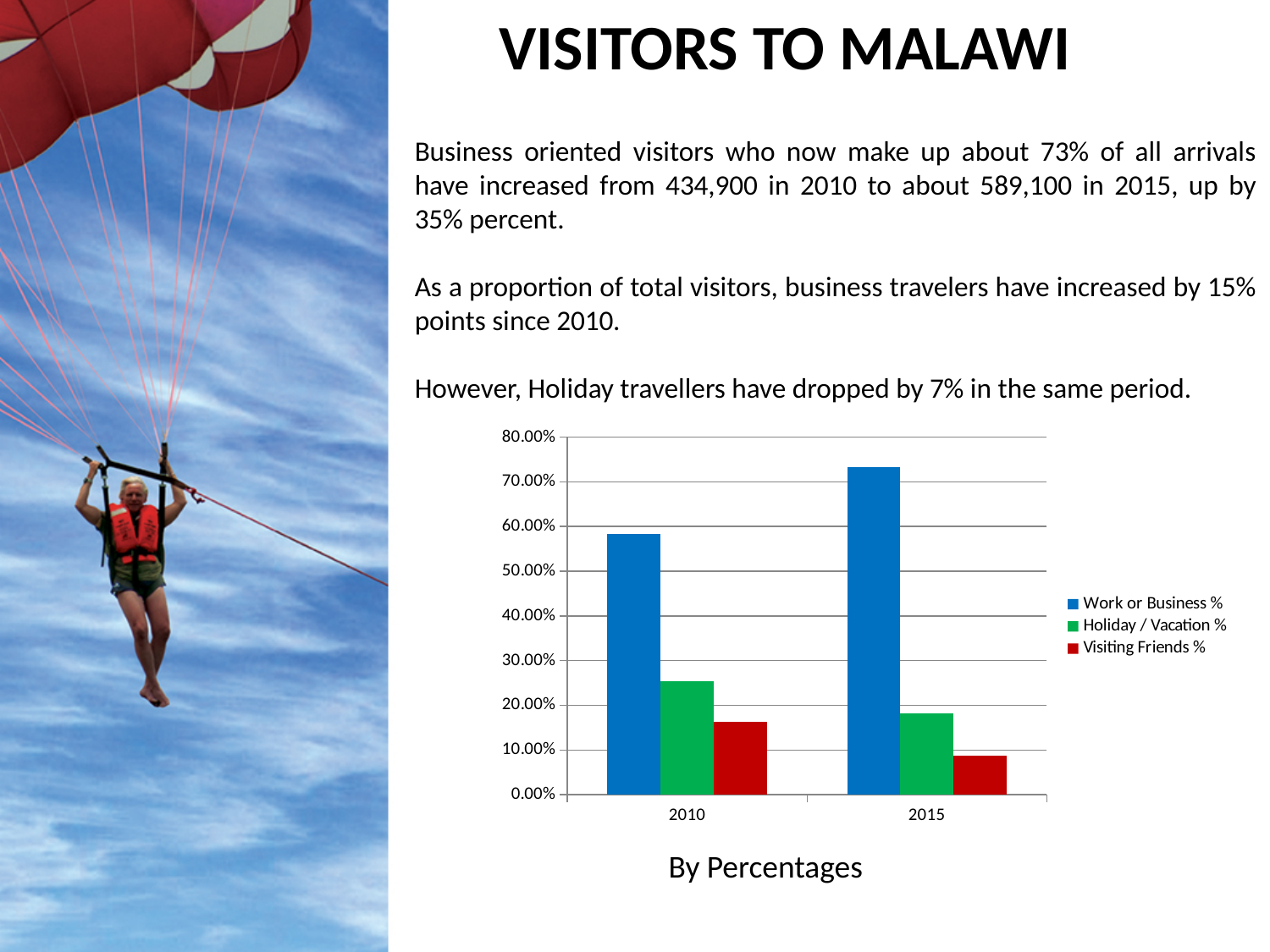

VISITORS TO MALAWI
Business oriented visitors who now make up about 73% of all arrivals have increased from 434,900 in 2010 to about 589,100 in 2015, up by 35% percent.

As a proportion of total visitors, business travelers have increased by 15% points since 2010.

However, Holiday travellers have dropped by 7% in the same period.

### Chart

| Category | Work or Business % | Holiday / Vacation % | Visiting Friends % |
|---|---|---|---|
| 2010 | 0.583 | 0.254 | 0.163 |
| 2015 | 0.7330000000000001 | 0.18100000000000002 | 0.08700000000000002 |
By Percentages